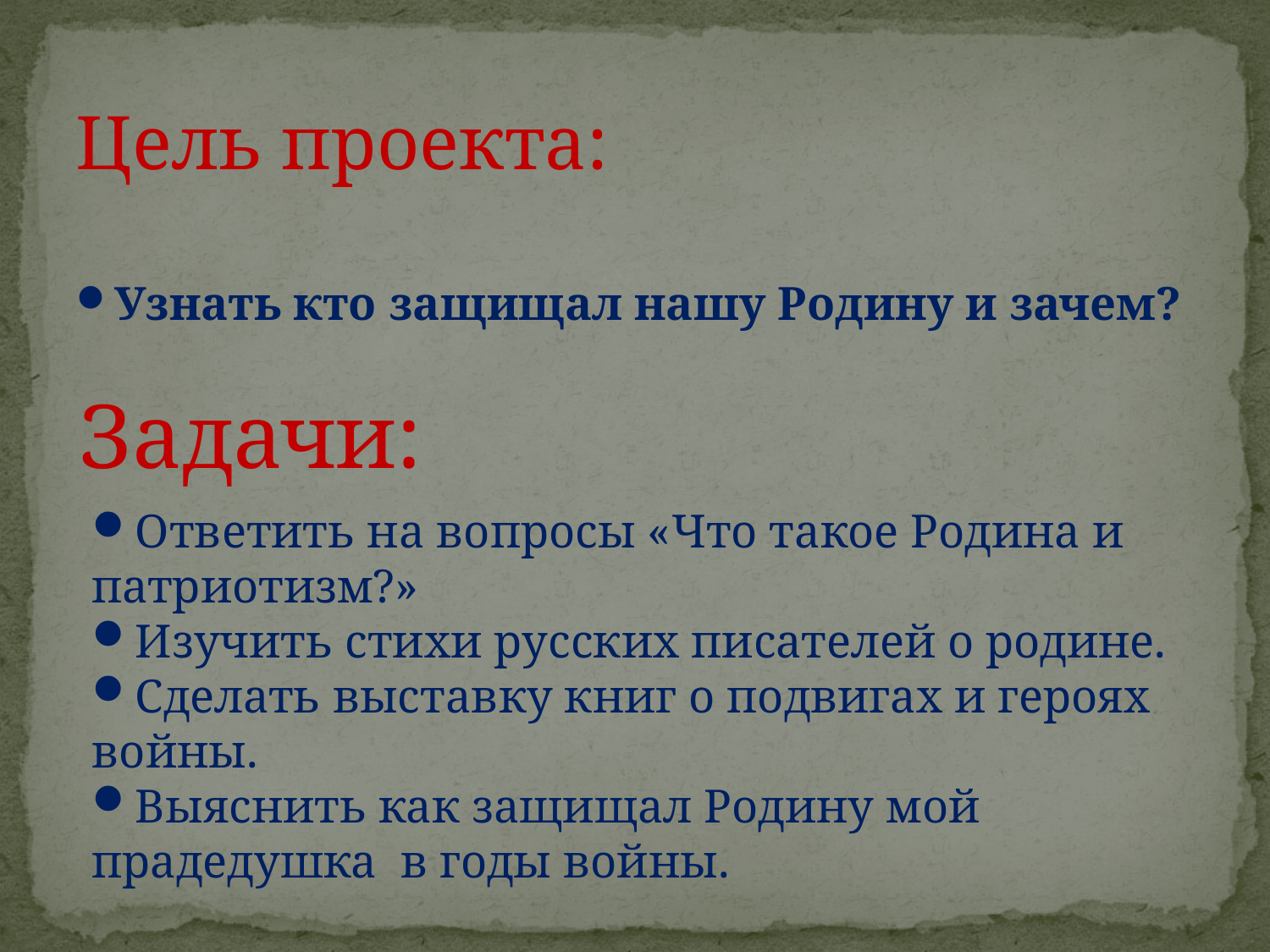

Цель проекта:
Узнать кто защищал нашу Родину и зачем?
Задачи:
Ответить на вопросы «Что такое Родина и патриотизм?»
Изучить стихи русских писателей о родине.
Сделать выставку книг о подвигах и героях войны.
Выяснить как защищал Родину мой прадедушка  в годы войны.